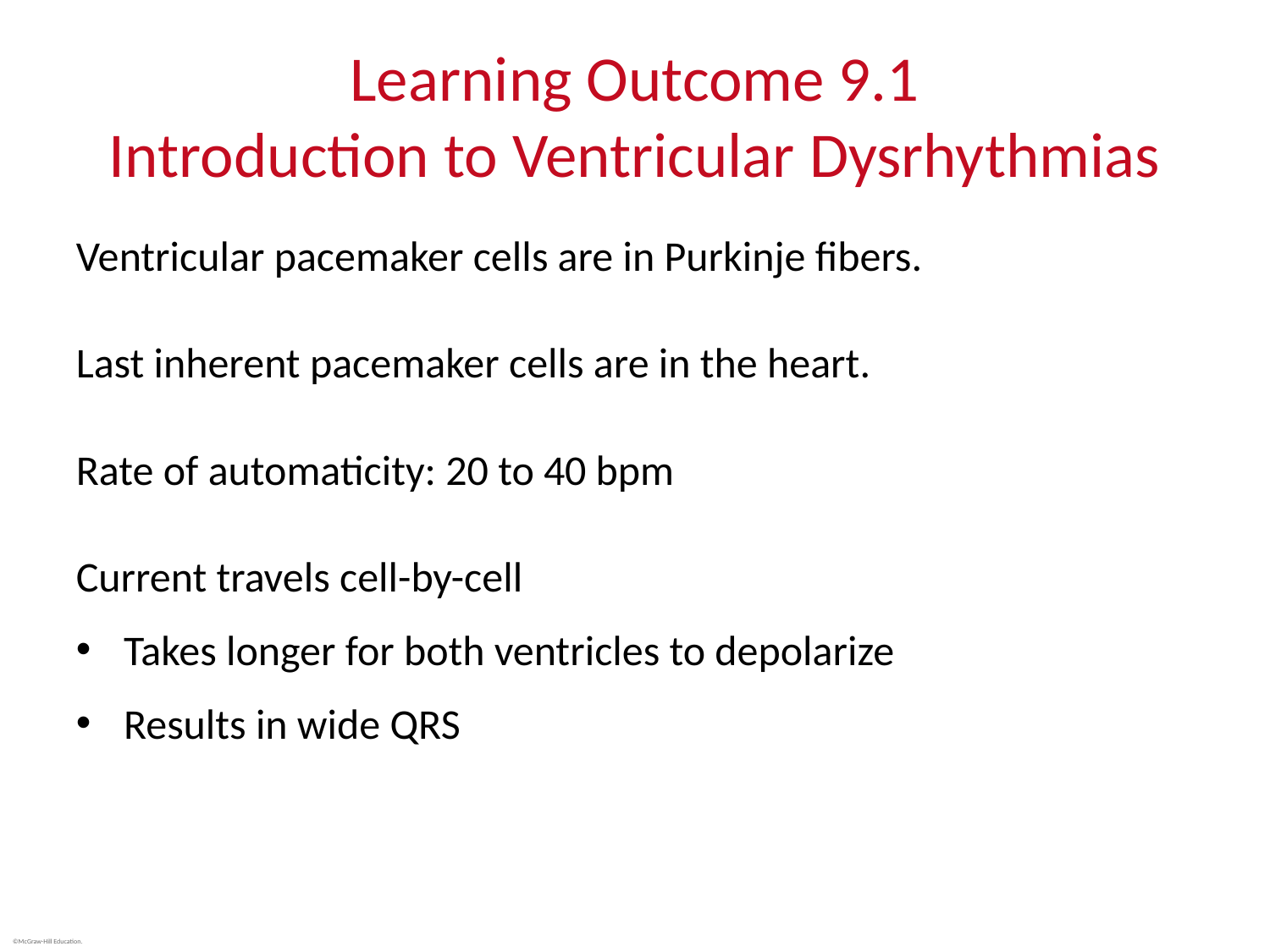

# Learning Outcome 9.1 Introduction to Ventricular Dysrhythmias
Ventricular pacemaker cells are in Purkinje fibers.
Last inherent pacemaker cells are in the heart.
Rate of automaticity: 20 to 40 bpm
Current travels cell-by-cell
Takes longer for both ventricles to depolarize
Results in wide QRS